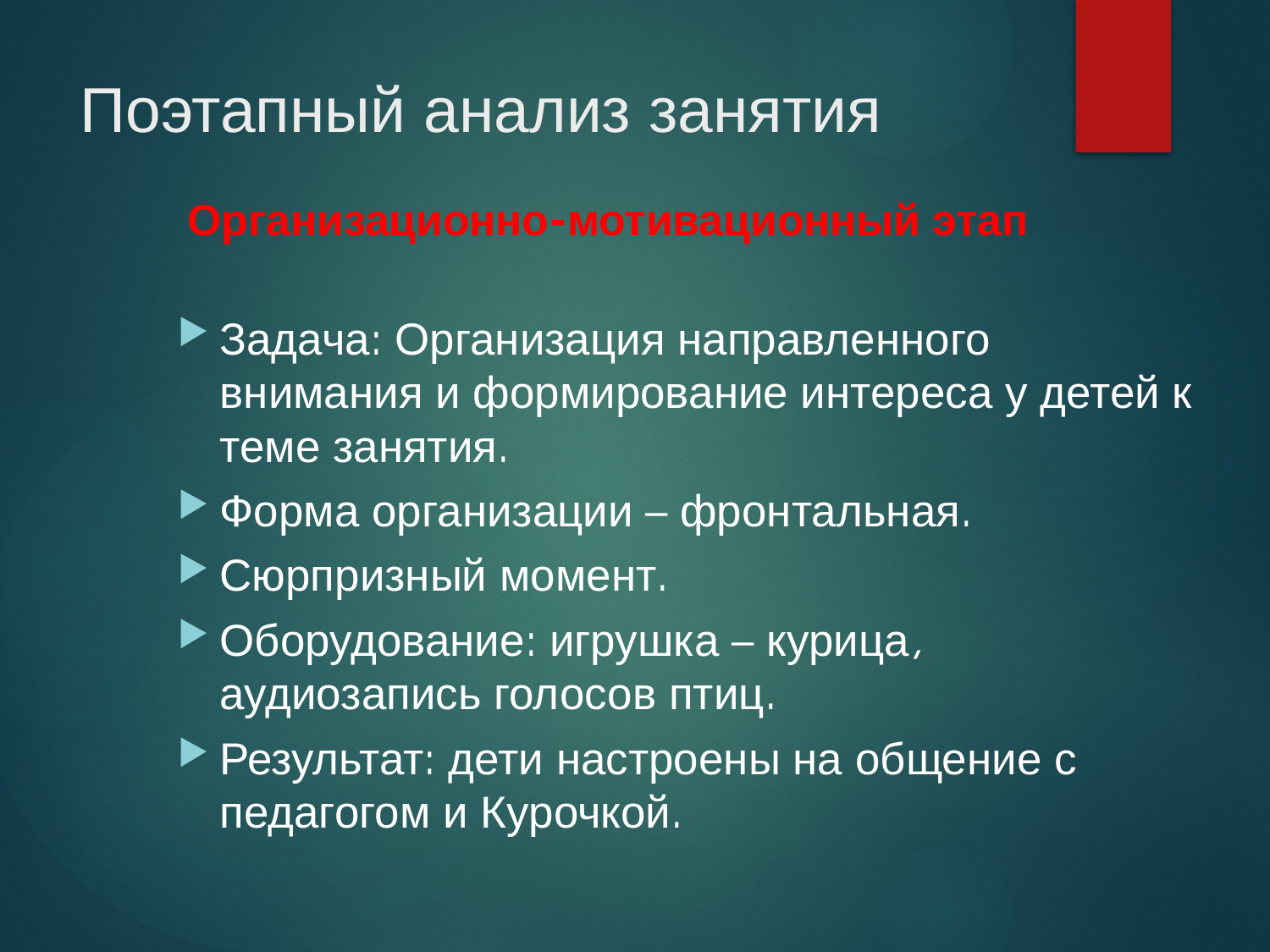

# Поэтапный анализ занятия
Организационно-мотивационный этап

Задача: Организация направленного внимания и формирование интереса у детей к теме занятия.
Форма организации – фронтальная.
Сюрпризный момент.
Оборудование: игрушка – курица, аудиозапись голосов птиц.
Результат: дети настроены на общение с педагогом и Курочкой.